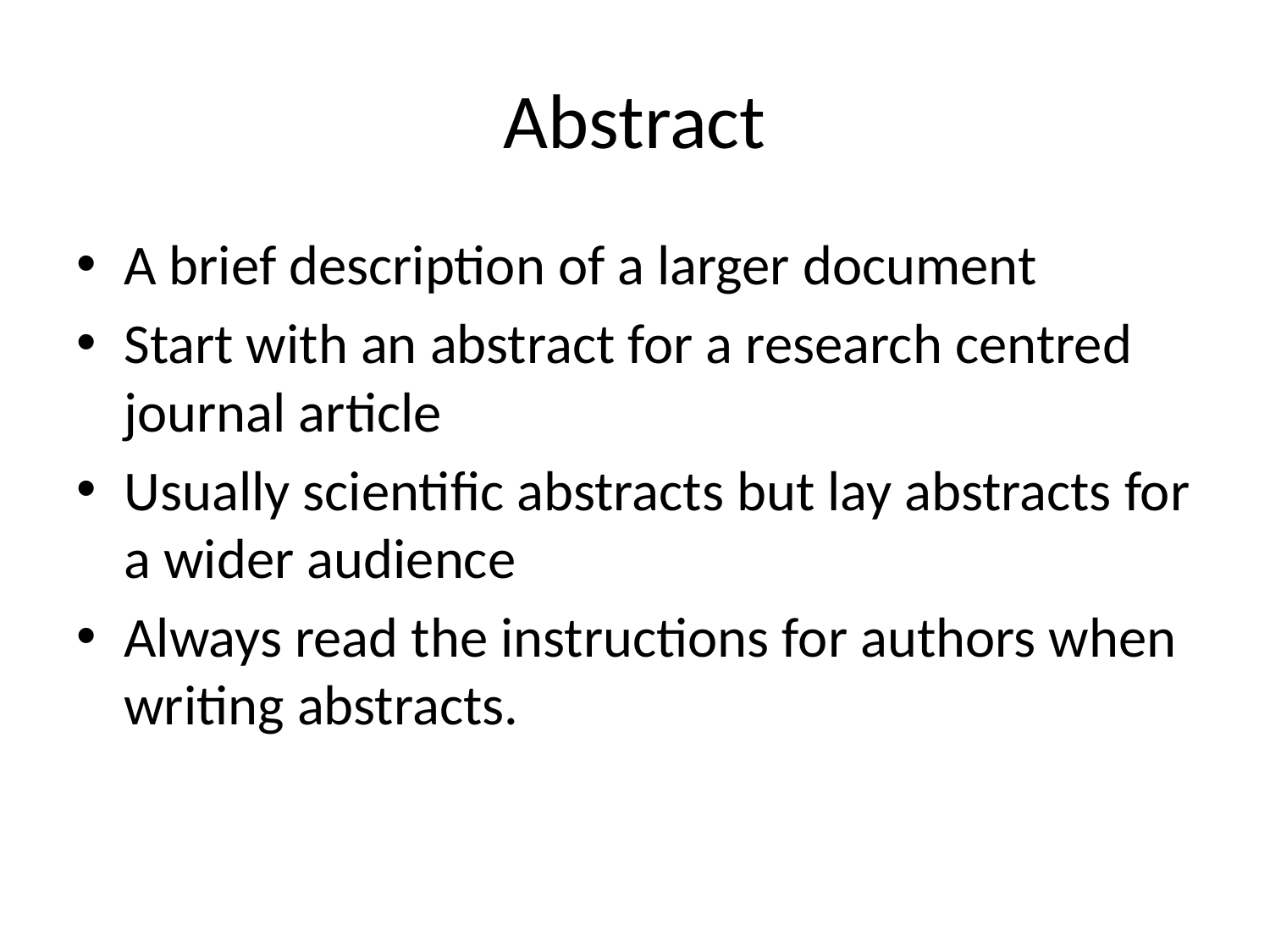

# Abstract
A brief description of a larger document
Start with an abstract for a research centred journal article
Usually scientific abstracts but lay abstracts for a wider audience
Always read the instructions for authors when writing abstracts.